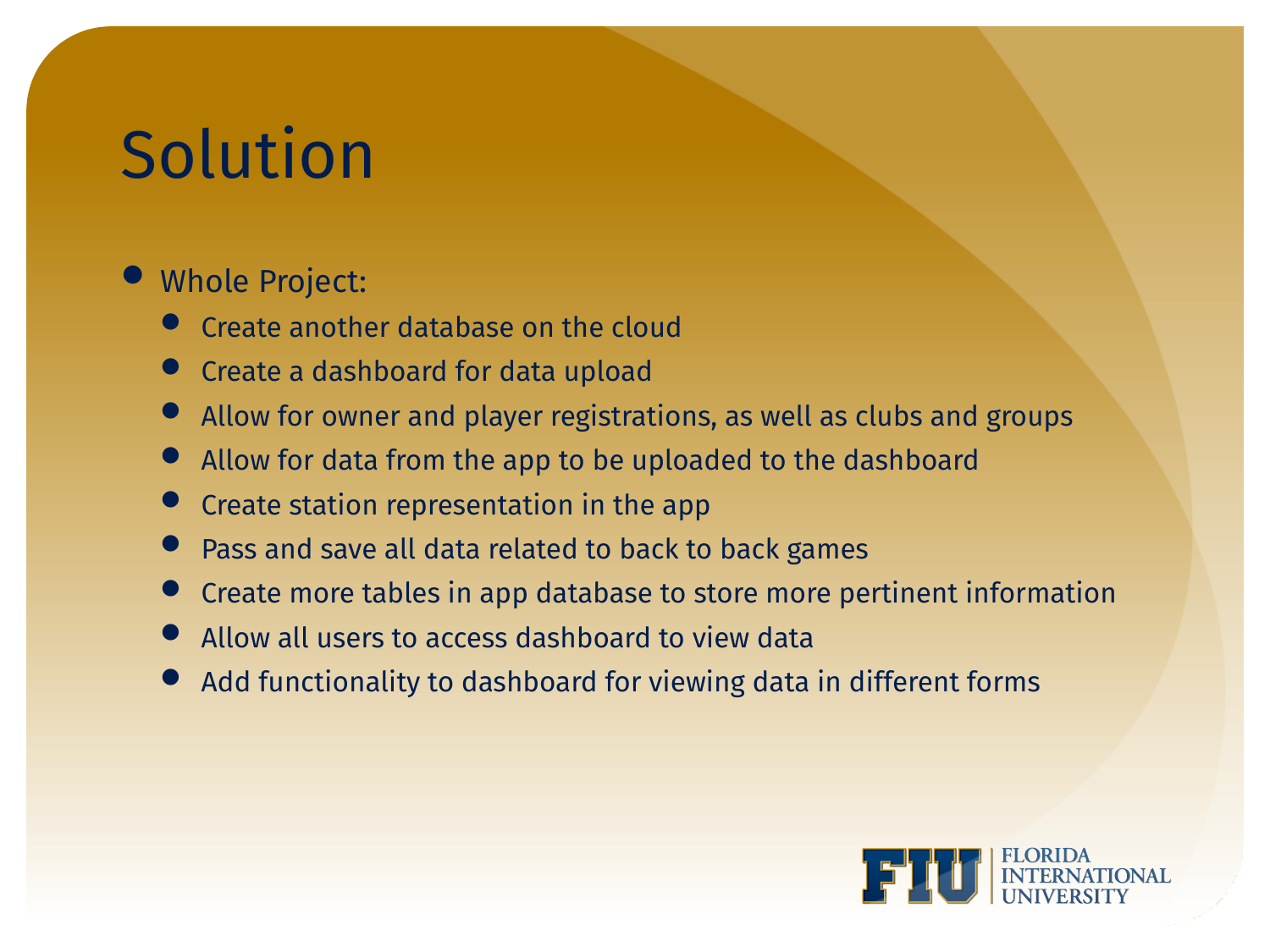

# Solution
Whole Project:
Create another database on the cloud
Create a dashboard for data upload
Allow for owner and player registrations, as well as clubs and groups
Allow for data from the app to be uploaded to the dashboard
Create station representation in the app
Pass and save all data related to back to back games
Create more tables in app database to store more pertinent information
Allow all users to access dashboard to view data
Add functionality to dashboard for viewing data in different forms